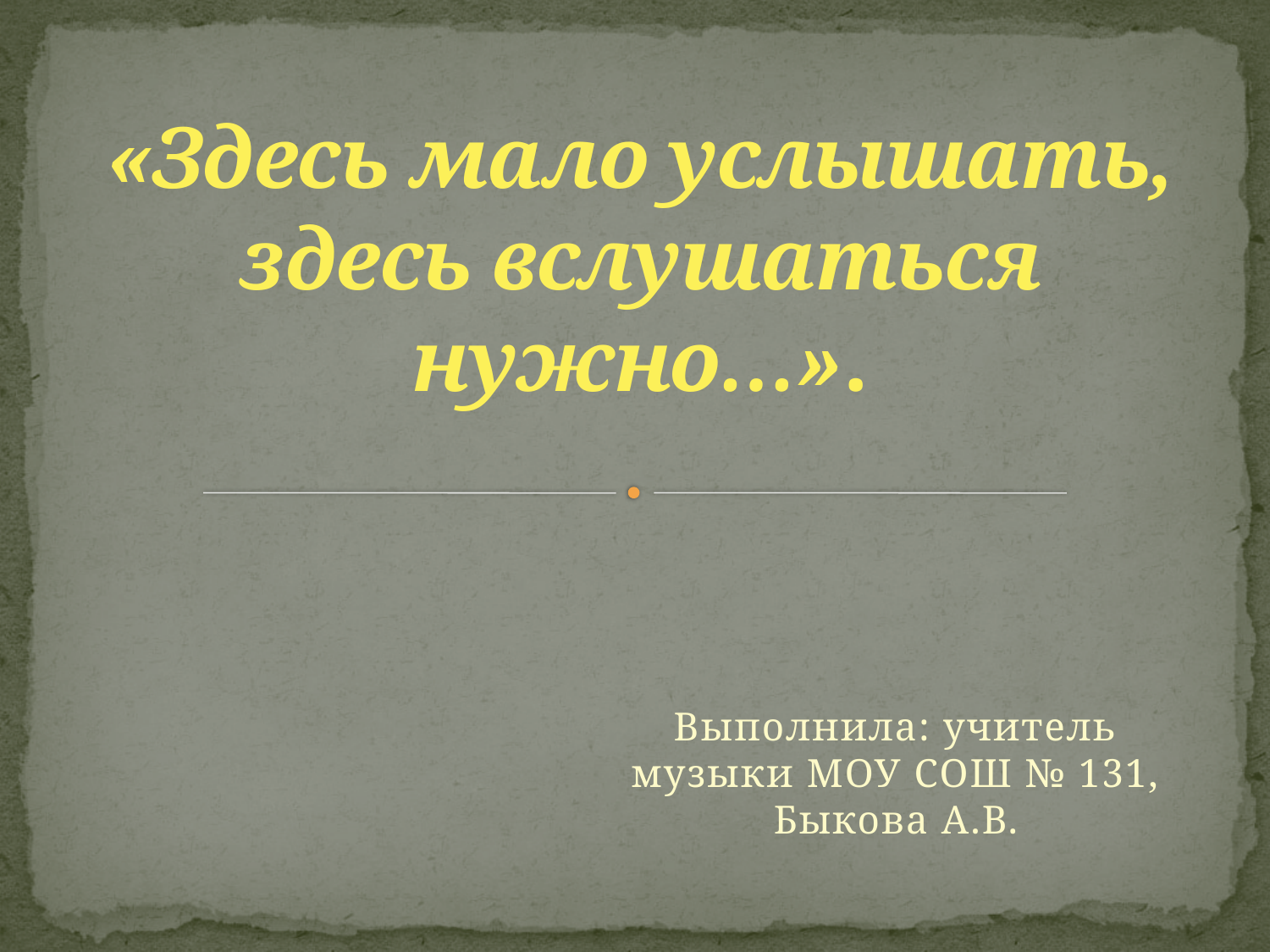

# «Здесь мало услышать, здесь вслушаться нужно…».
Выполнила: учитель музыки МОУ СОШ № 131, Быкова А.В.